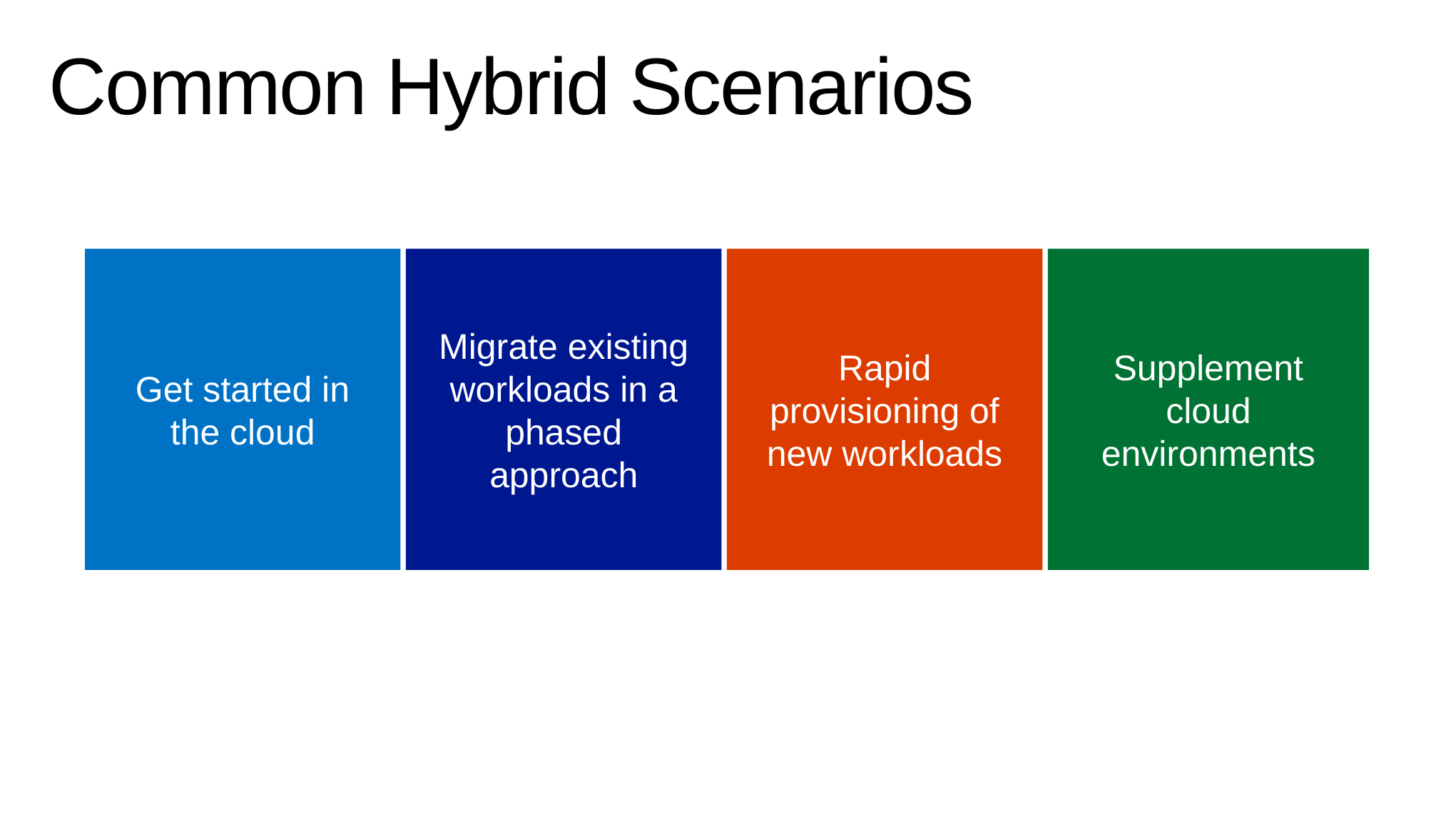

# Common Hybrid Scenarios
Get started in the cloud
Migrate existing workloads in a phased approach
Rapid provisioning of new workloads
Supplement cloud environments